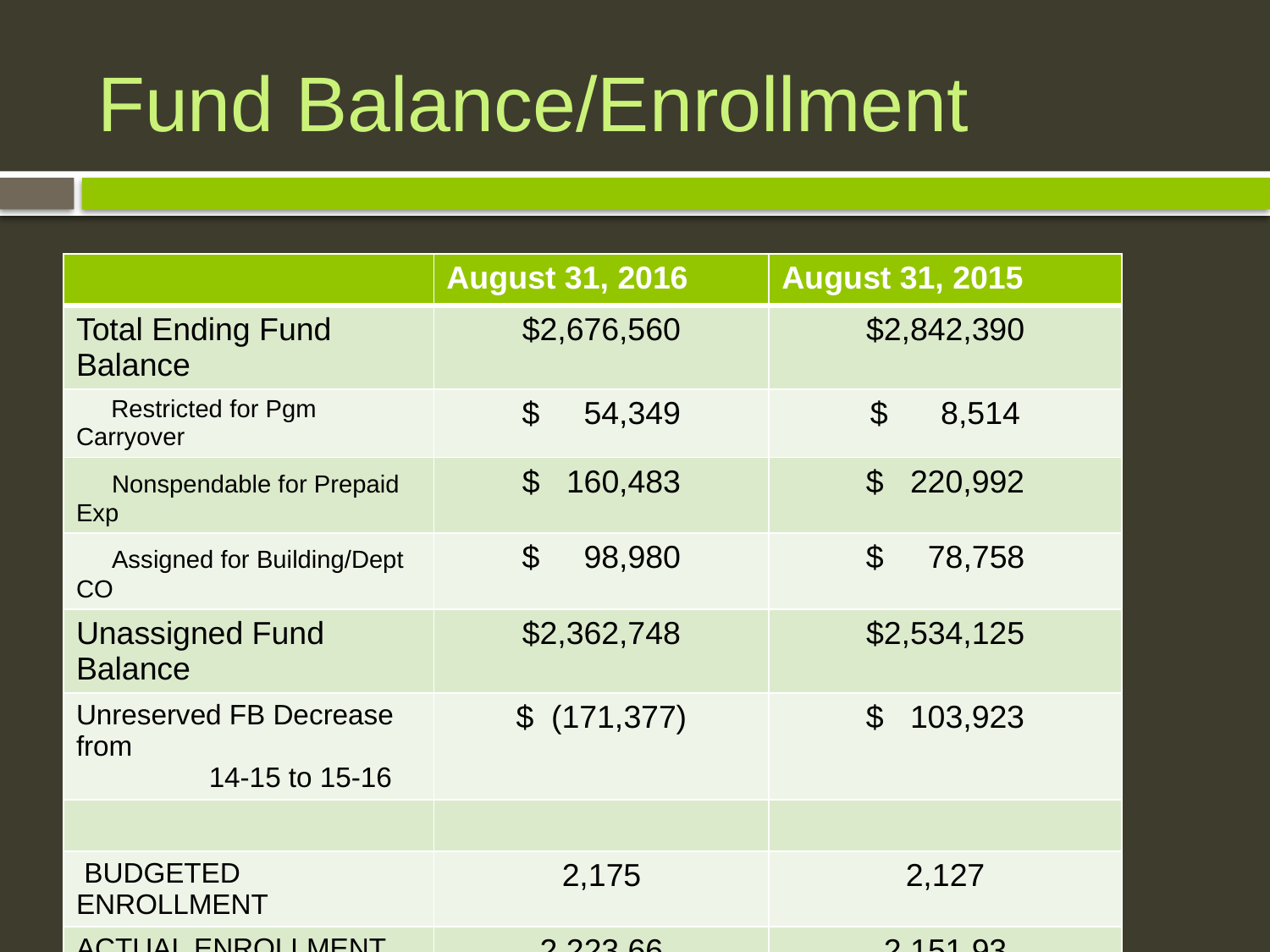

# Fund Balance/Enrollment
|  | August 31, 2016 | August 31, 2015 |
| --- | --- | --- |
| Total Ending Fund Balance | $2,676,560 | $2,842,390 |
| Restricted for Pgm Carryover | $ 54,349 | $ 8,514 |
| Nonspendable for Prepaid Exp | $ 160,483 | $ 220,992 |
| Assigned for Building/Dept CO | $ 98,980 | $ 78,758 |
| Unassigned Fund Balance | $2,362,748 | $2,534,125 |
| Unreserved FB Decrease from 14-15 to 15-16 | $ (171,377) | $ 103,923 |
|  |  |  |
| BUDGETED ENROLLMENT | 2,175 | 2,127 |
| ACTUAL ENROLLMENT | 2,223.66 | 2,151.93 |
| Budgeted Inc/(Dec) in FB | $ (118,359) | $ 0 |
| Actual Inc/(Dec) in FB | $ (165,830) | $ 56,500 |